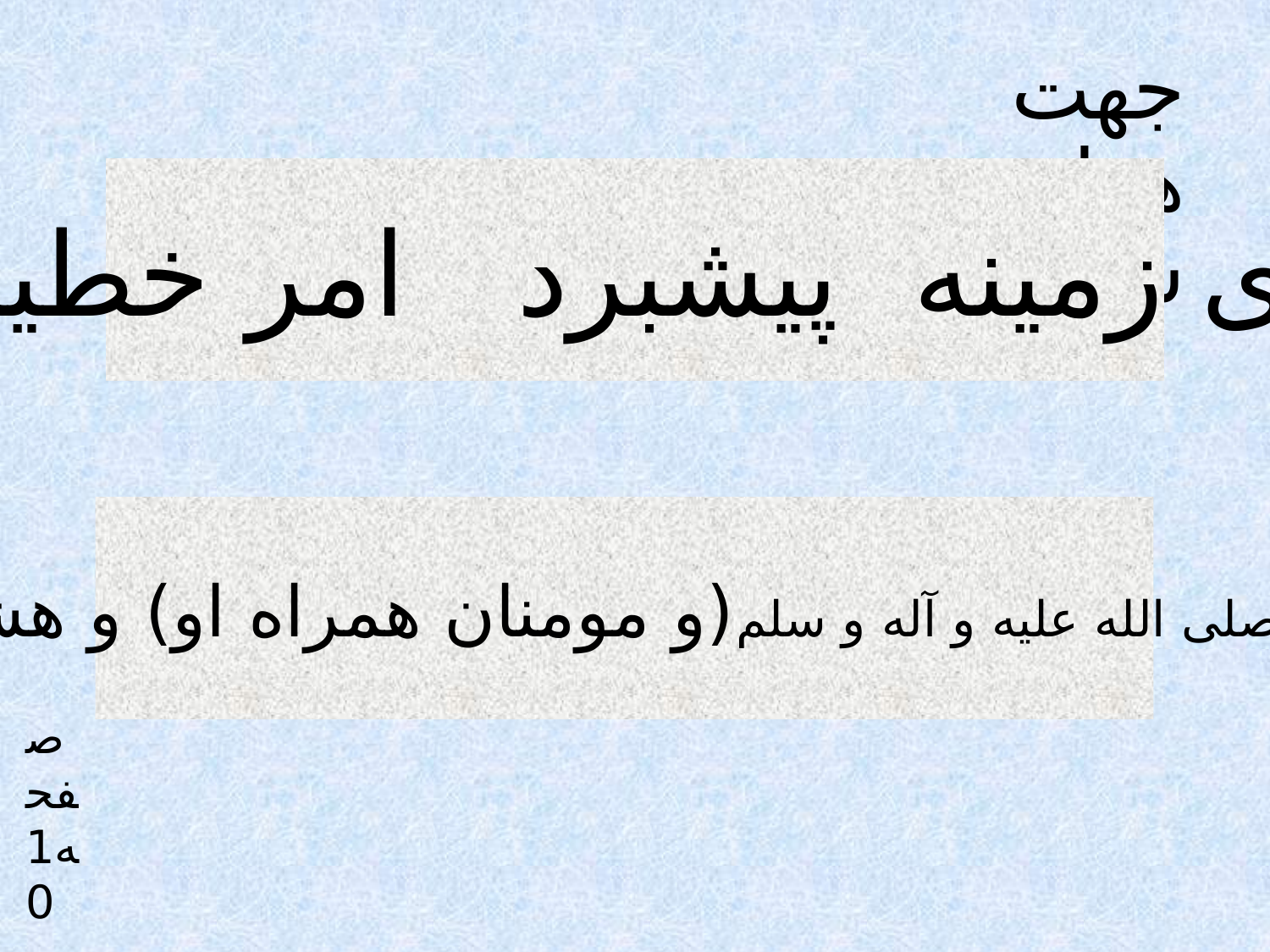

جهت هدایتی سوره
فراهم سازی زمینه  پیشبرد   امر خطیر   رسالت
با آماده سازی رسول صلی الله علیه و آله و سلم(و مومنان همراه او) و هشدار به مکذبان رسالت
صفحه10